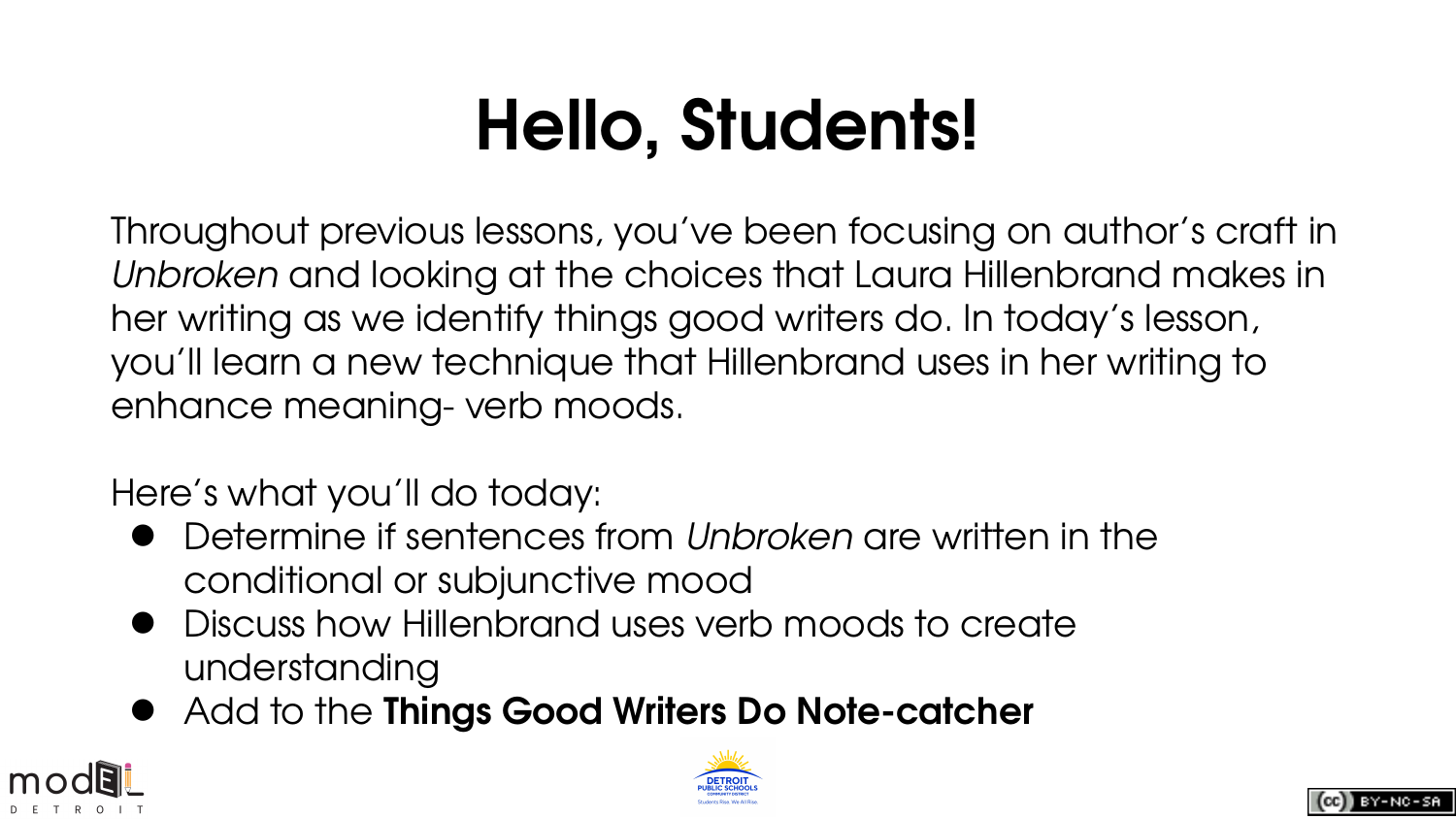

# Hello, Students!
Throughout previous lessons, you’ve been focusing on author’s craft in Unbroken and looking at the choices that Laura Hillenbrand makes in her writing as we identify things good writers do. In today’s lesson, you’ll learn a new technique that Hillenbrand uses in her writing to enhance meaning- verb moods.

Here’s what you’ll do today:
Determine if sentences from Unbroken are written in the conditional or subjunctive mood
Discuss how Hillenbrand uses verb moods to create understanding
Add to the Things Good Writers Do Note-catcher